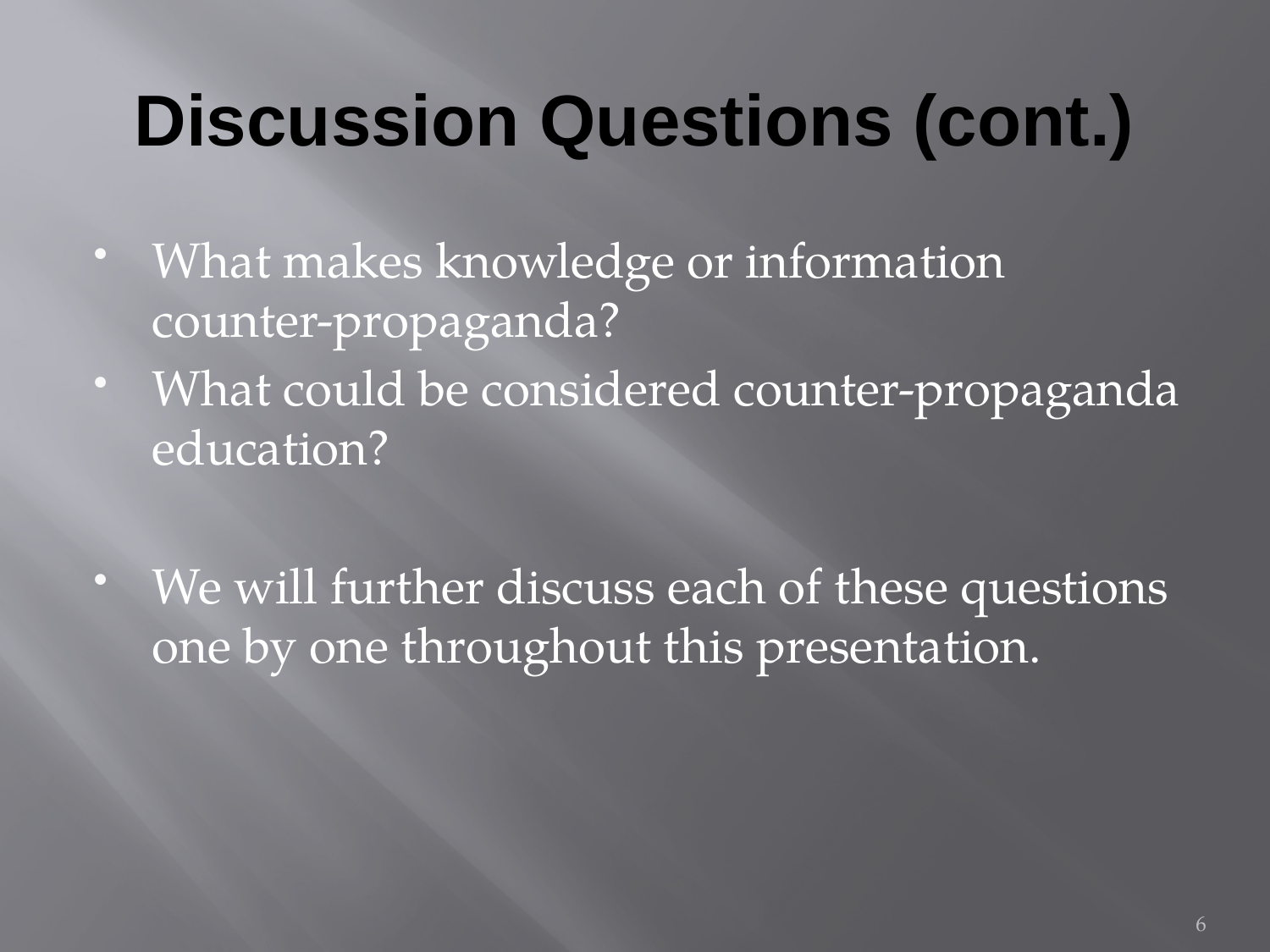

# Discussion Questions (cont.)
What makes knowledge or information counter-propaganda?
What could be considered counter-propaganda education?

We will further discuss each of these questions one by one throughout this presentation.
6